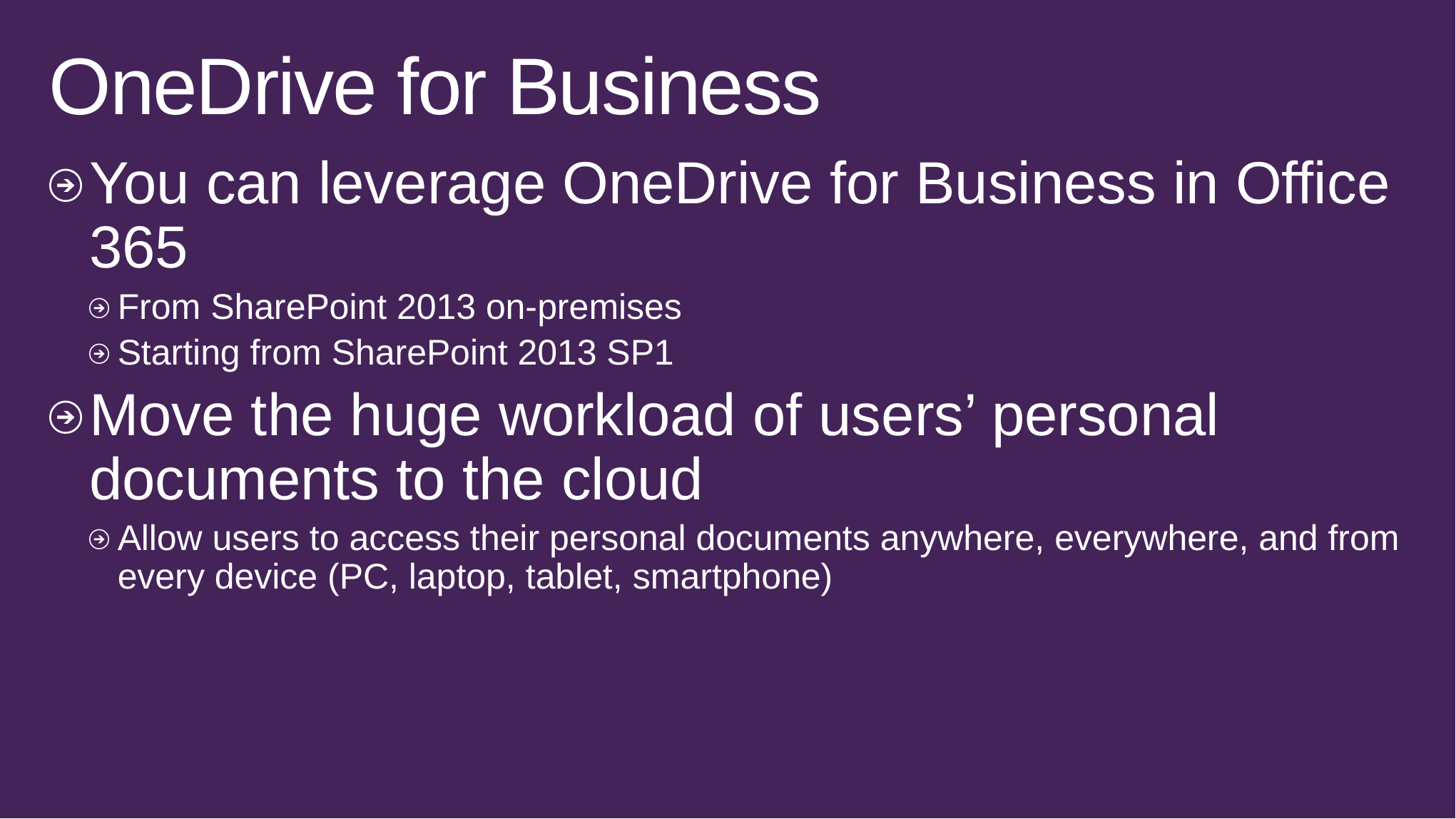

# OneDrive for Business
You can leverage OneDrive for Business in Office 365
From SharePoint 2013 on-premises
Starting from SharePoint 2013 SP1
Move the huge workload of users’ personal documents to the cloud
Allow users to access their personal documents anywhere, everywhere, and from every device (PC, laptop, tablet, smartphone)